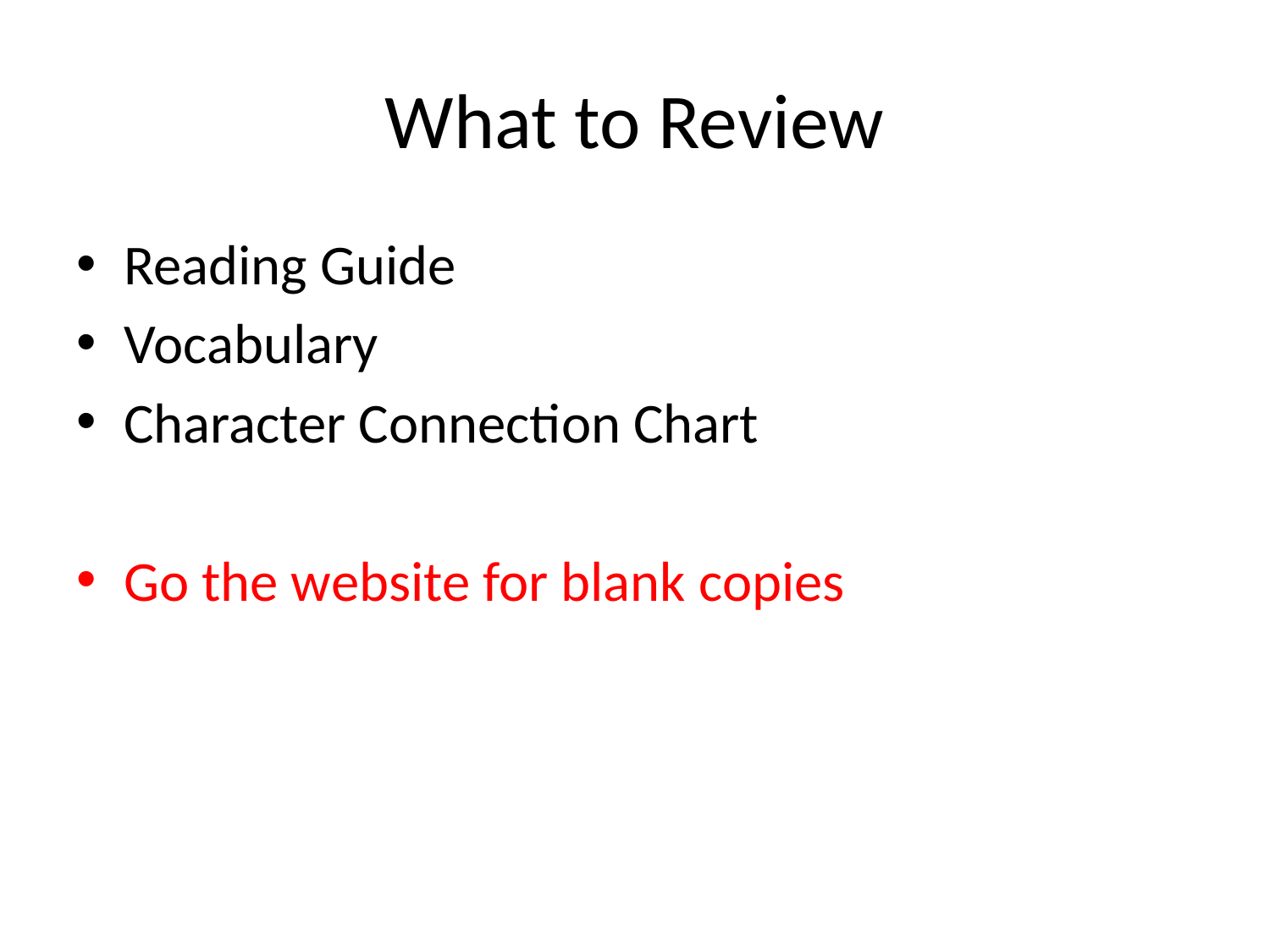

# What to Review
Reading Guide
Vocabulary
Character Connection Chart

Go the website for blank copies